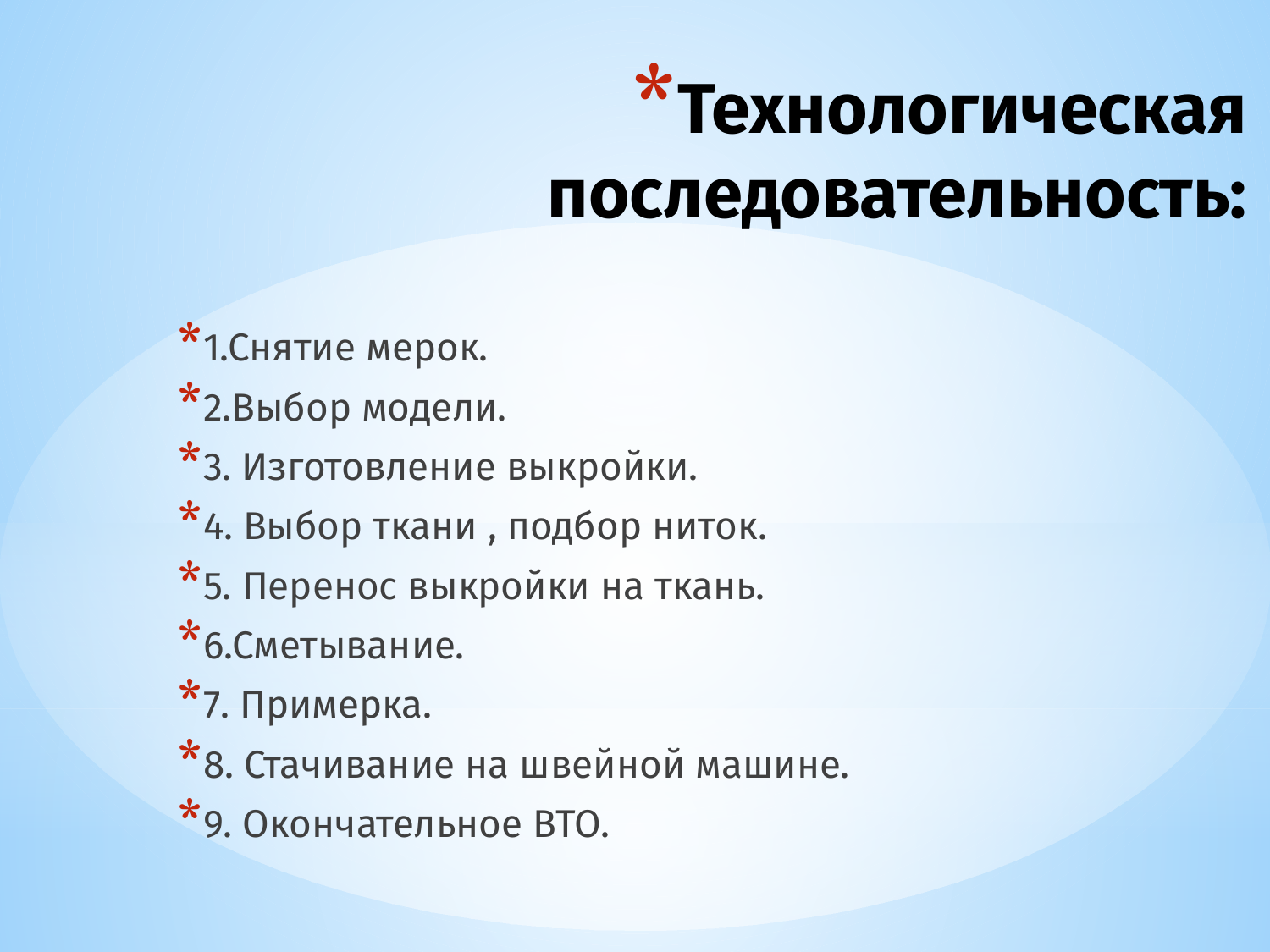

# Технологическая последовательность:
1.Снятие мерок.
2.Выбор модели.
3. Изготовление выкройки.
4. Выбор ткани , подбор ниток.
5. Перенос выкройки на ткань.
6.Сметывание.
7. Примерка.
8. Стачивание на швейной машине.
9. Окончательное ВТО.